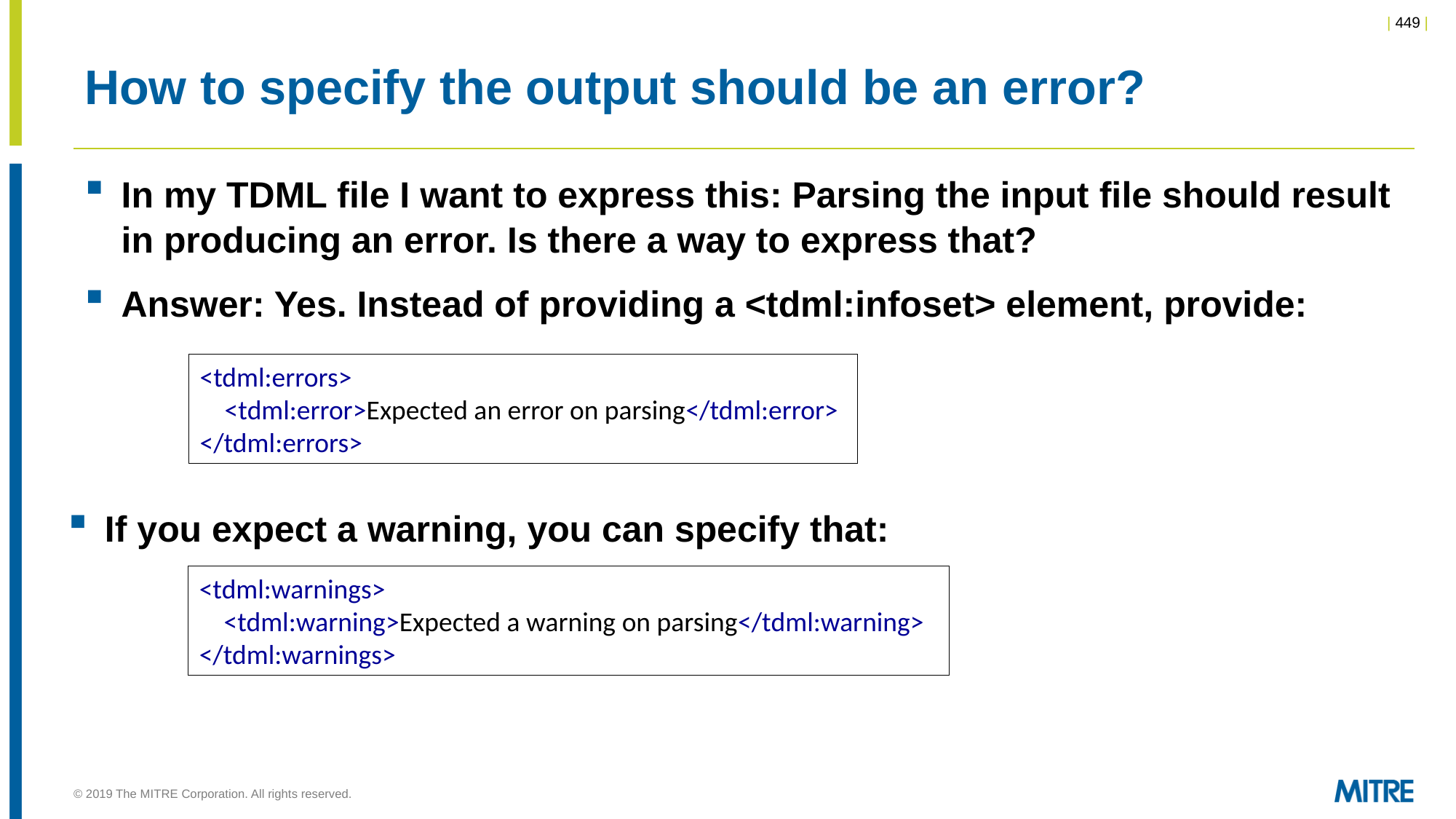

# How to specify the output should be an error?
In my TDML file I want to express this: Parsing the input file should result in producing an error. Is there a way to express that?
Answer: Yes. Instead of providing a <tdml:infoset> element, provide:
<tdml:errors>
    <tdml:error>Expected an error on parsing</tdml:error>
</tdml:errors>
If you expect a warning, you can specify that:
<tdml:warnings>
    <tdml:warning>Expected a warning on parsing</tdml:warning>
</tdml:warnings>
© 2019 The MITRE Corporation. All rights reserved.